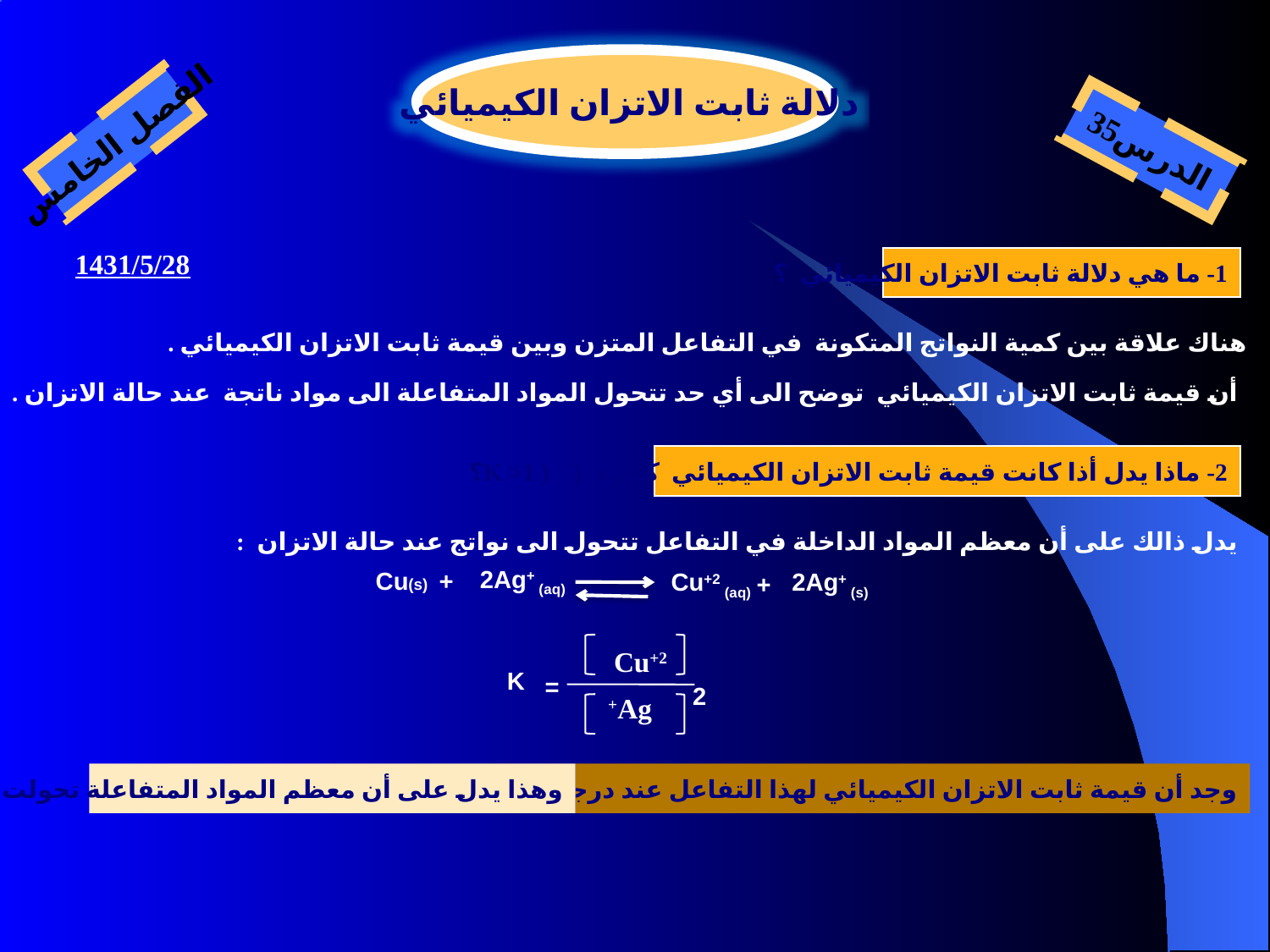

دلالة ثابت الاتزان الكيميائي
الفصل الخامس
الدرس35
1431/5/28
1- ما هي دلالة ثابت الاتزان الكيميائي  ؟
هناك علاقة بين كمية النواتج المتكونة  في التفاعل المتزن وبين قيمة ثابت الاتزان الكيميائي .
أن قيمة ثابت الاتزان الكيميائي  توضح الى أي حد تتحول المواد المتفاعلة الى مواد ناتجة  عند حالة الاتزان .
2- ماذا يدل أذا كانت قيمة ثابت الاتزان الكيميائي  كبيرة  (    ( 1< K؟
يدل ذالك على أن معظم المواد الداخلة في التفاعل تتحول الى نواتج عند حالة الاتزان  :
Cu(s)
+
2Ag+ (aq)
Cu+2 (aq)
+
2Ag+ (s)

Cu+2
K
=
2
Ag+

وهذا يدل على أن معظم المواد المتفاعلة تحولت الى نواتج  .
وجد أن قيمة ثابت الاتزان الكيميائي لهذا التفاعل عند درجة  52ْم هي  = 2 × 1510